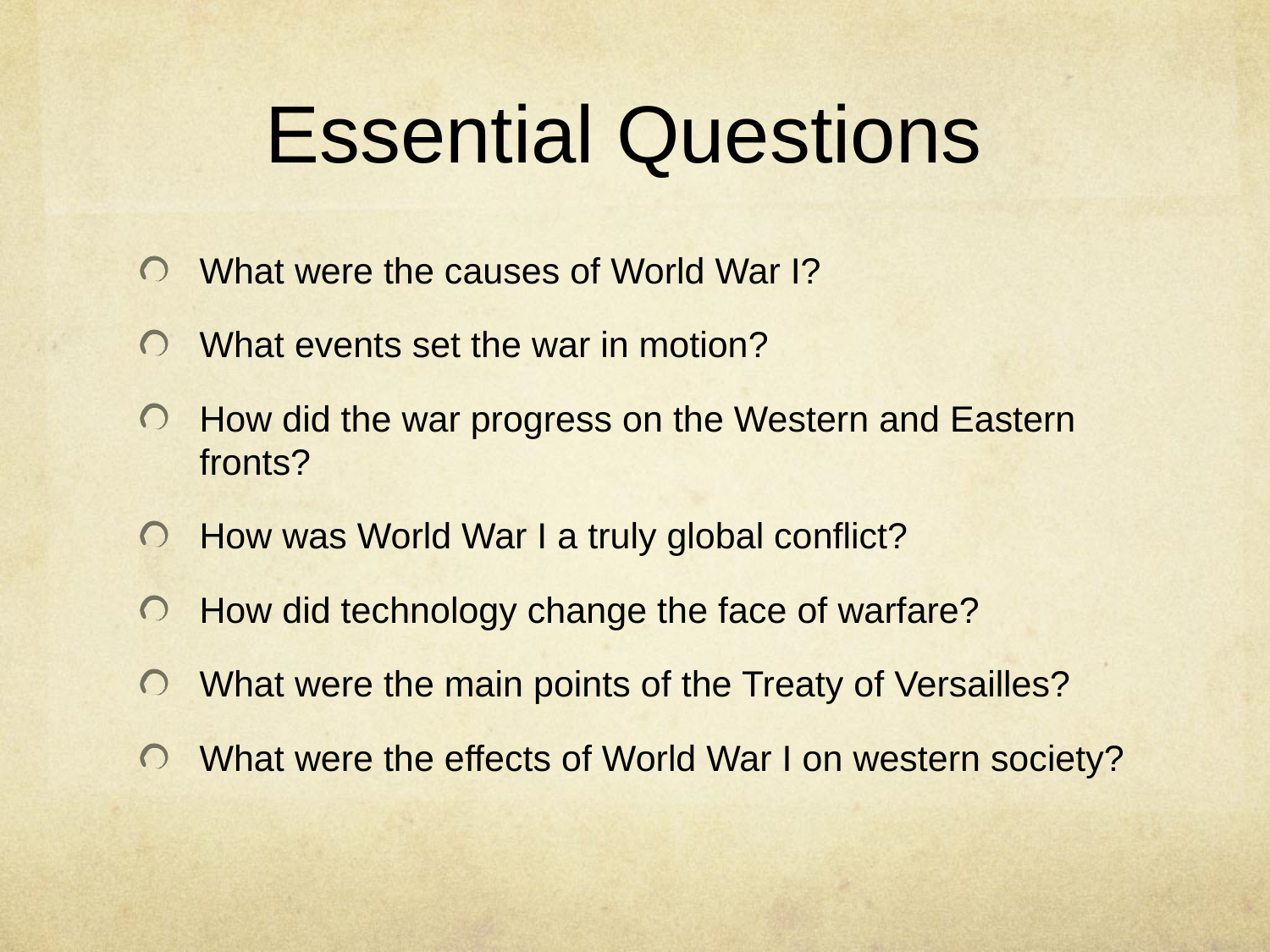

# Essential Questions
What were the causes of World War I?
What events set the war in motion?
How did the war progress on the Western and Eastern fronts?
How was World War I a truly global conflict?
How did technology change the face of warfare?
What were the main points of the Treaty of Versailles?
What were the effects of World War I on western society?